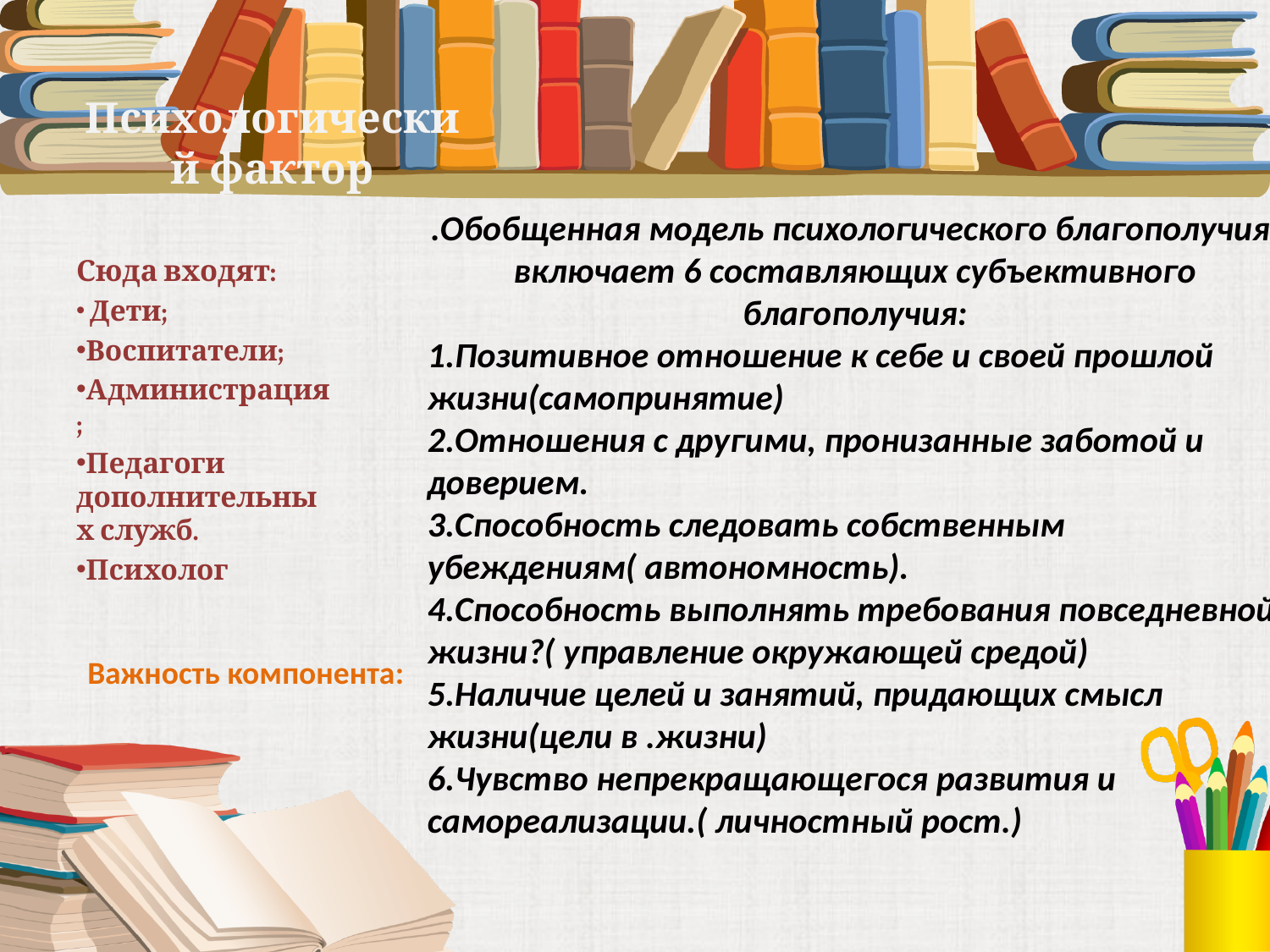

# Психологический фактор

.Обобщенная модель психологического благополучия, включает 6 составляющих субъективного благополучия:
1.Позитивное отношение к себе и своей прошлой жизни(самопринятие)
2.Отношения с другими, пронизанные заботой и доверием.
3.Способность следовать собственным убеждениям( автономность).
4.Способность выполнять требования повседневной жизни?( управление окружающей средой)
5.Наличие целей и занятий, придающих смысл жизни(цели в .жизни)
6.Чувство непрекращающегося развития и самореализации.( личностный рост.)

Сюда входят:
 Дети;
Воспитатели;
Администрация;
Педагоги дополнительных служб.
Психолог

Важность компонента: